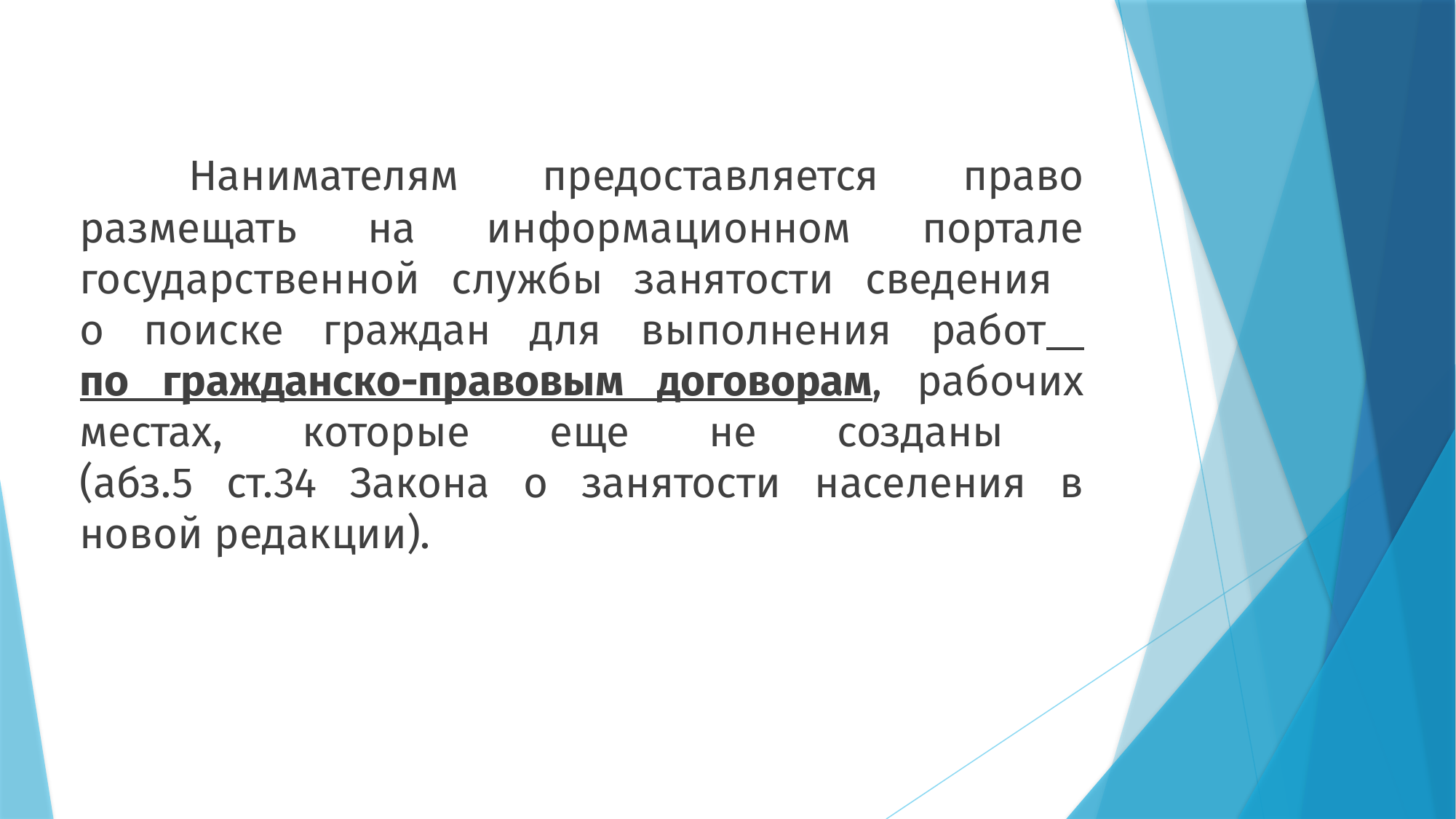

Нанимателям предоставляется право размещать на информационном портале государственной службы занятости сведения
о поиске граждан для выполнения работ
по гражданско-правовым договорам, рабочих местах, которые еще не созданы
(абз.5 ст.34 Закона о занятости населения в новой редакции).